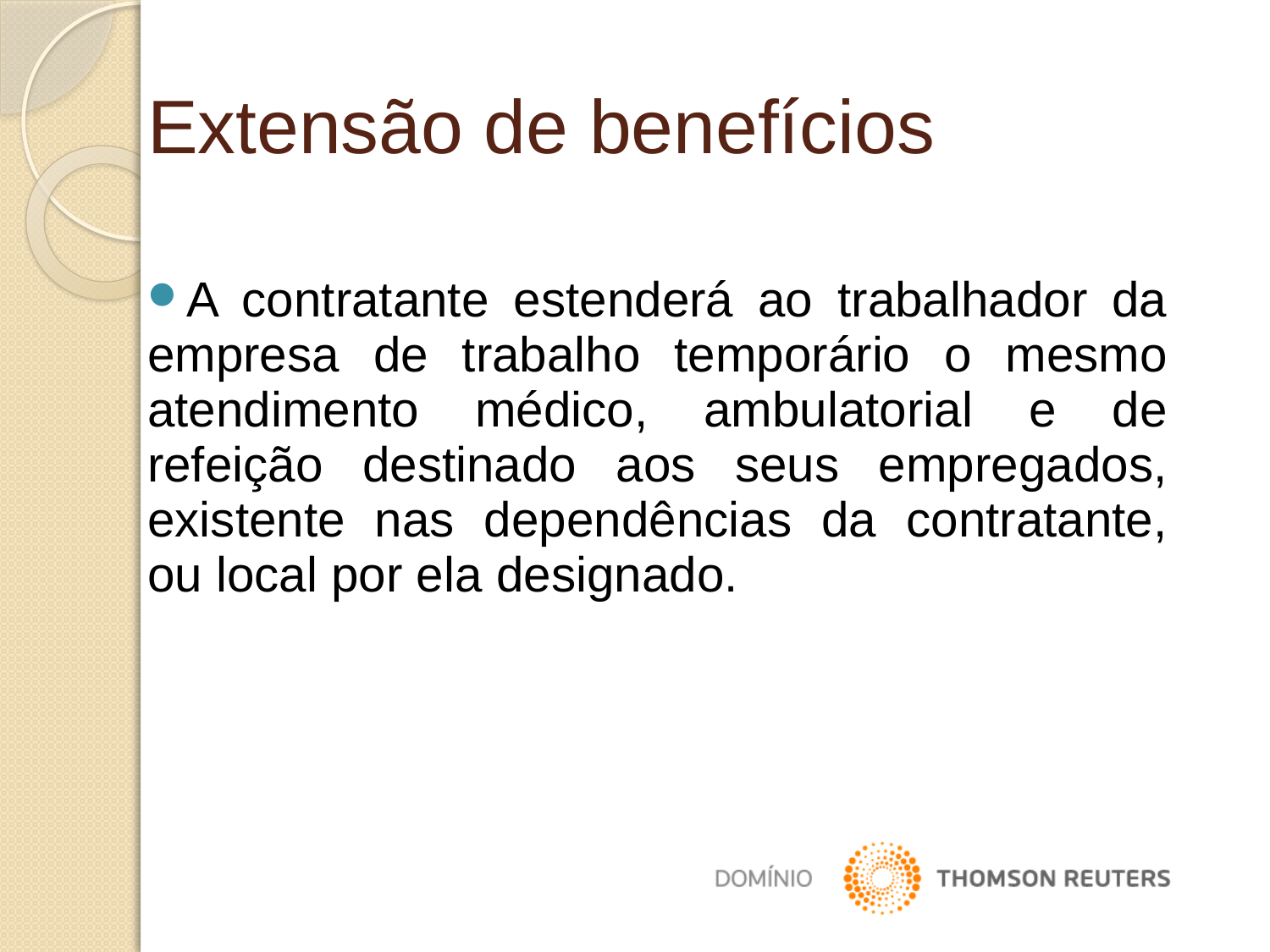

Extensão de benefícios
A contratante estenderá ao trabalhador da empresa de trabalho temporário o mesmo atendimento médico, ambulatorial e de refeição destinado aos seus empregados, existente nas dependências da contratante, ou local por ela designado.